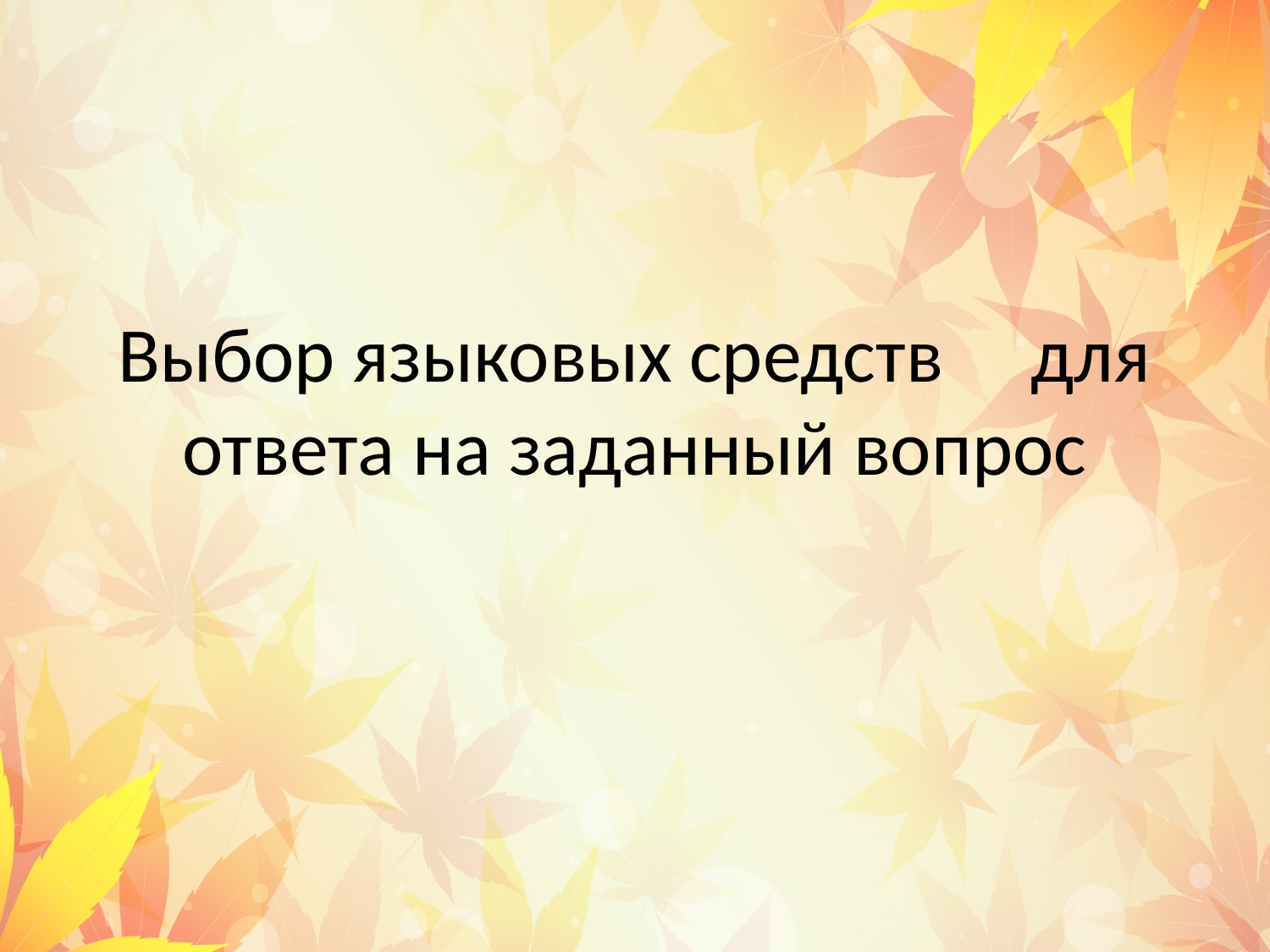

# Выбор языковых средств     для ответа на заданный вопрос